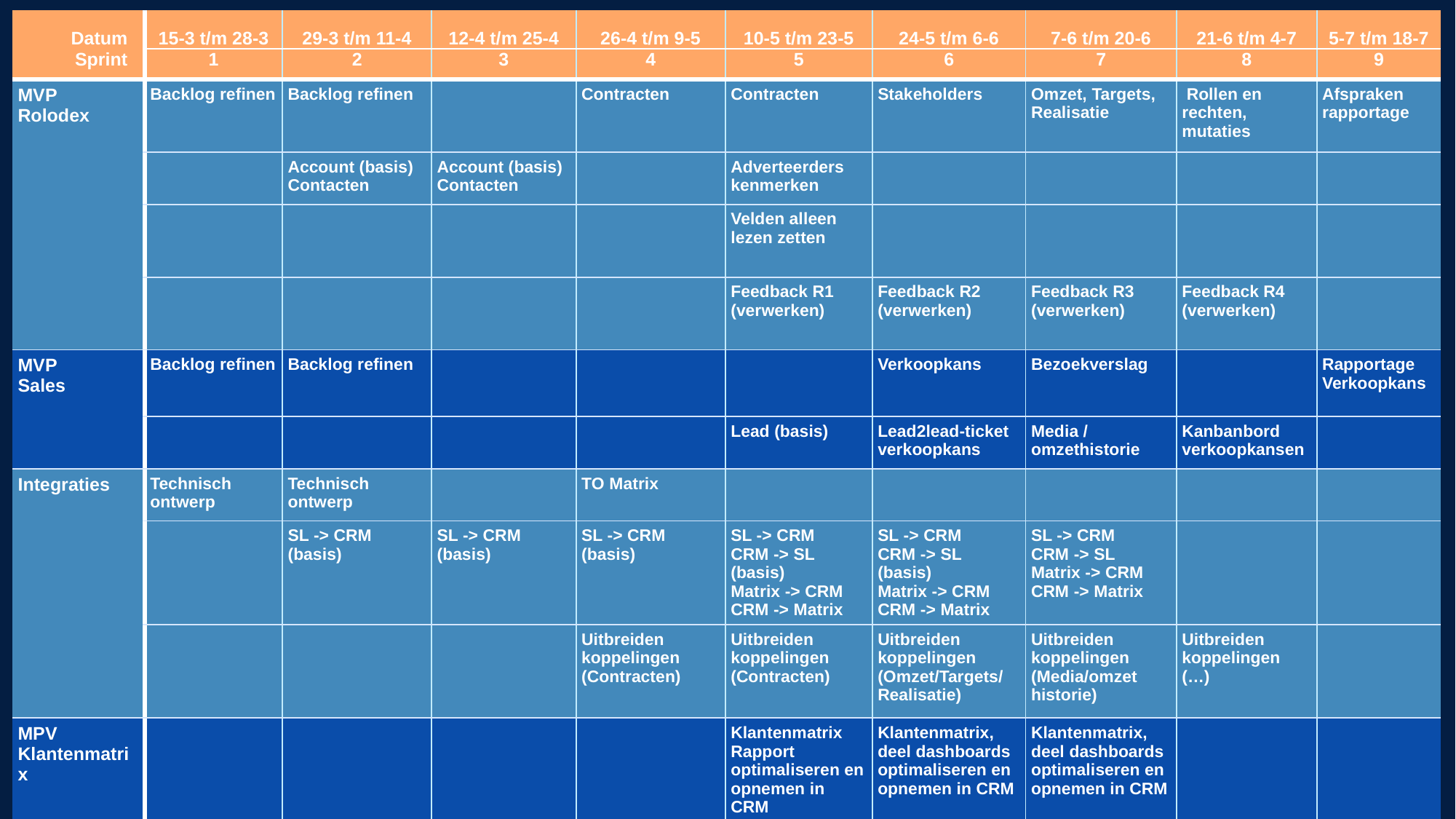

19 mei 2021
| Datum | 15-3 t/m 28-3 | 29-3 t/m 11-4 | 12-4 t/m 25-4 | 26-4 t/m 9-5 | 10-5 t/m 23-5 | 24-5 t/m 6-6 | 7-6 t/m 20-6 | 21-6 t/m 4-7 | 5-7 t/m 18-7 |
| --- | --- | --- | --- | --- | --- | --- | --- | --- | --- |
| Sprint | 1 | 2 | 3 | 4 | 5 | 6 | 7 | 8 | 9 |
| MVP Rolodex | Backlog refinen | Backlog refinen |  | Contracten | Contracten | Stakeholders | Omzet, Targets, Realisatie | Rollen en rechten, mutaties | Afspraken rapportage |
|  |  | Account (basis) Contacten | Account (basis) Contacten |  | Adverteerders kenmerken |  |  |  |  |
|  |  |  |  |  | Velden alleen lezen zetten |  |  |  |  |
|  |  |  |  |  | Feedback R1 (verwerken) | Feedback R2 (verwerken) | Feedback R3 (verwerken) | Feedback R4 (verwerken) |  |
| MVP Sales | Backlog refinen | Backlog refinen |  |  |  | Verkoopkans | Bezoekverslag |  | Rapportage Verkoopkans |
|  |  |  |  |  | Lead (basis) | Lead2lead-ticket verkoopkans | Media / omzethistorie | Kanbanbord verkoopkansen |  |
| Integraties | Technisch ontwerp | Technisch ontwerp |  | TO Matrix |  |  |  |  |  |
|  |  | SL -> CRM (basis) | SL -> CRM (basis) | SL -> CRM (basis) | SL -> CRM CRM -> SL (basis) Matrix -> CRM CRM -> Matrix | SL -> CRM CRM -> SL (basis) Matrix -> CRM CRM -> Matrix | SL -> CRM CRM -> SL Matrix -> CRM CRM -> Matrix |  |  |
|  |  |  |  | Uitbreiden koppelingen (Contracten) | Uitbreiden koppelingen (Contracten) | Uitbreiden koppelingen (Omzet/Targets/ Realisatie) | Uitbreiden koppelingen (Media/omzet historie) | Uitbreiden koppelingen (…) |  |
| MPV Klantenmatrix |  |  |  |  | Klantenmatrix Rapport optimaliseren en opnemen in CRM | Klantenmatrix, deel dashboards optimaliseren en opnemen in CRM | Klantenmatrix, deel dashboards optimaliseren en opnemen in CRM |  |  |
1
CRM ROADMAP